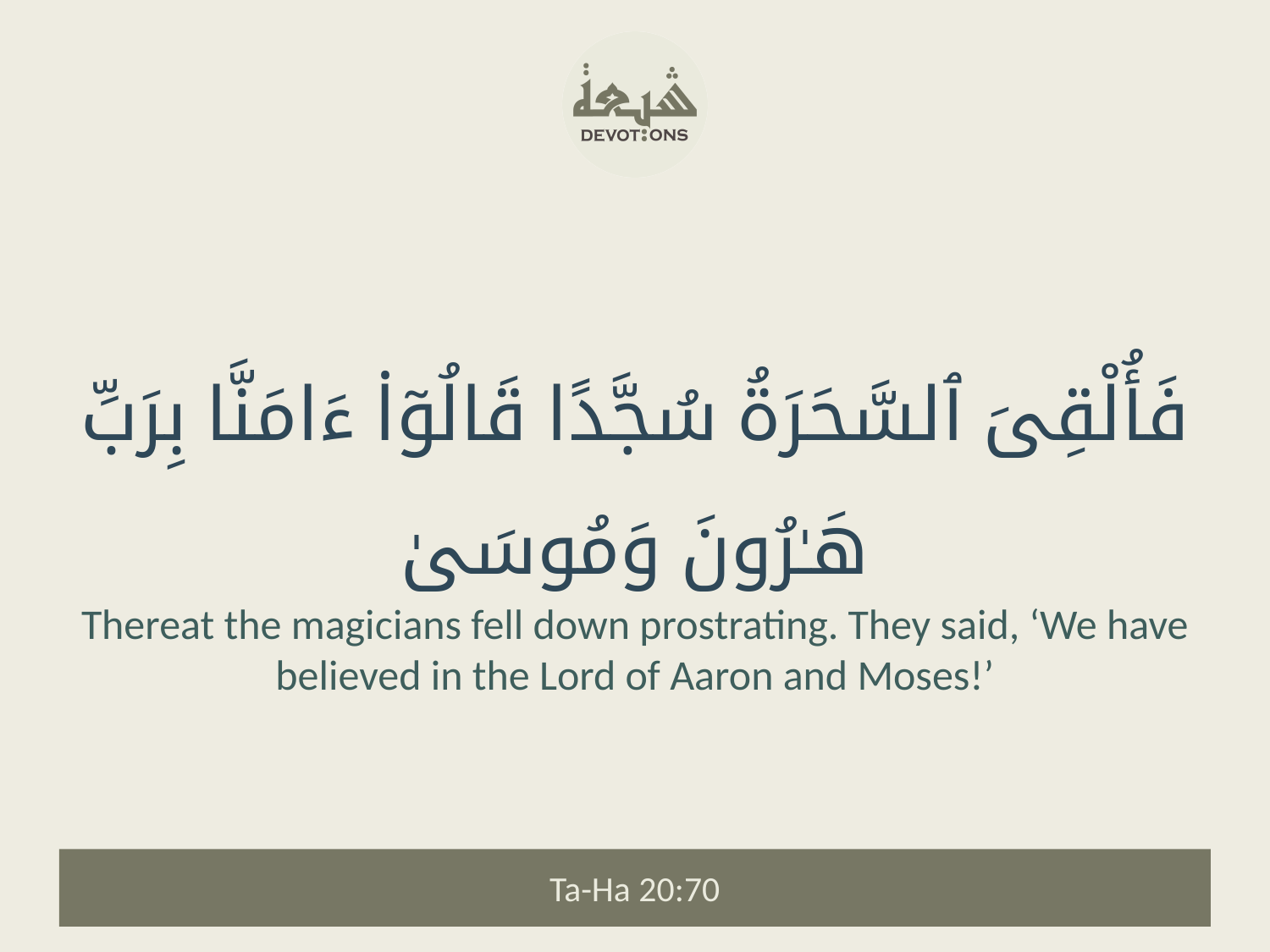

فَأُلْقِىَ ٱلسَّحَرَةُ سُجَّدًا قَالُوٓا۟ ءَامَنَّا بِرَبِّ هَـٰرُونَ وَمُوسَىٰ
Thereat the magicians fell down prostrating. They said, ‘We have believed in the Lord of Aaron and Moses!’
Ta-Ha 20:70